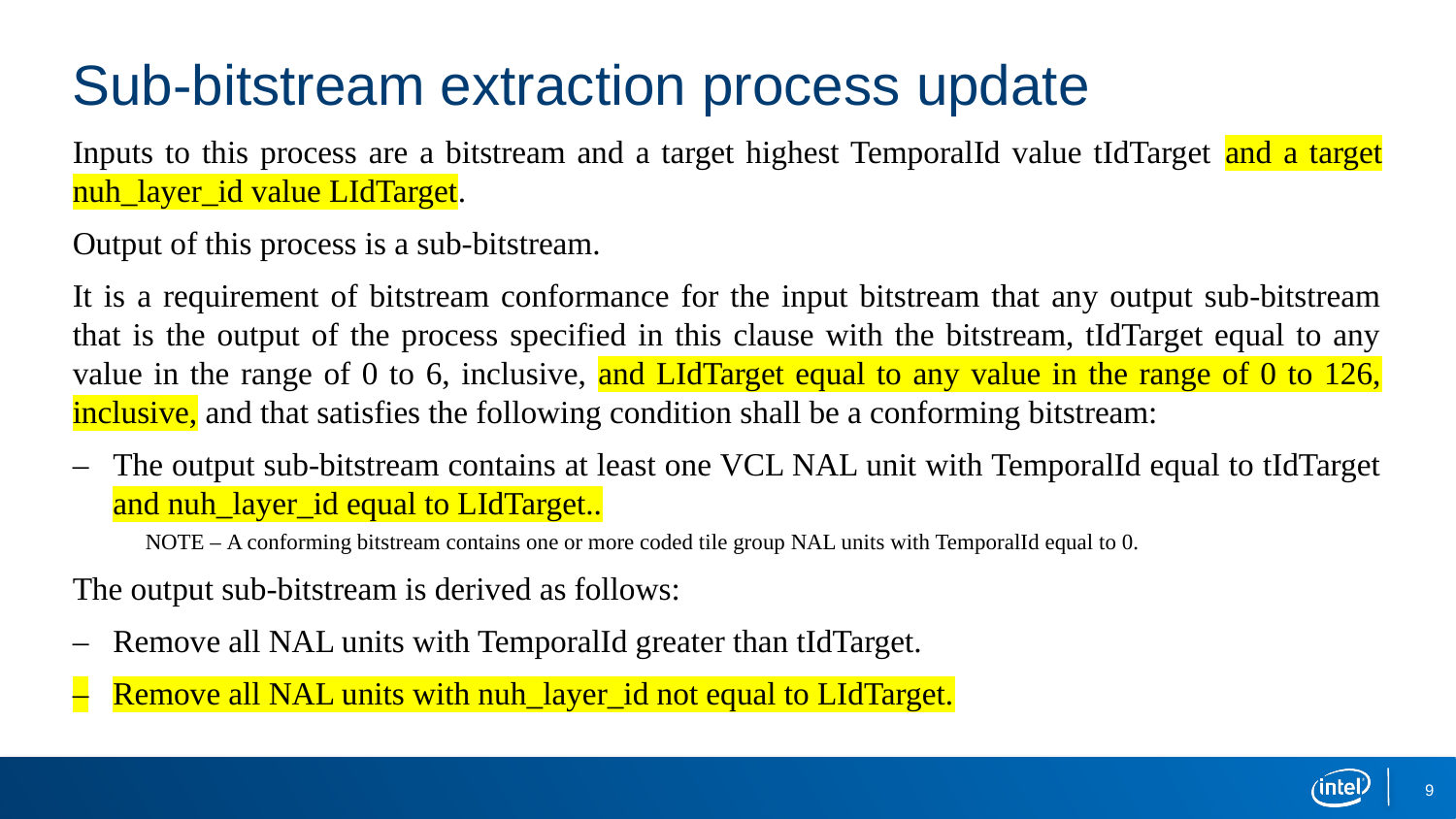

# Sub-bitstream extraction process update
Inputs to this process are a bitstream and a target highest TemporalId value tIdTarget and a target nuh_layer_id value LIdTarget.
Output of this process is a sub-bitstream.
It is a requirement of bitstream conformance for the input bitstream that any output sub-bitstream that is the output of the process specified in this clause with the bitstream, tIdTarget equal to any value in the range of 0 to 6, inclusive, and LIdTarget equal to any value in the range of 0 to 126, inclusive, and that satisfies the following condition shall be a conforming bitstream:
–	The output sub-bitstream contains at least one VCL NAL unit with TemporalId equal to tIdTarget and nuh_layer_id equal to LIdTarget..
NOTE – A conforming bitstream contains one or more coded tile group NAL units with TemporalId equal to 0.
The output sub-bitstream is derived as follows:
–	Remove all NAL units with TemporalId greater than tIdTarget.
–	Remove all NAL units with nuh_layer_id not equal to LIdTarget.

9